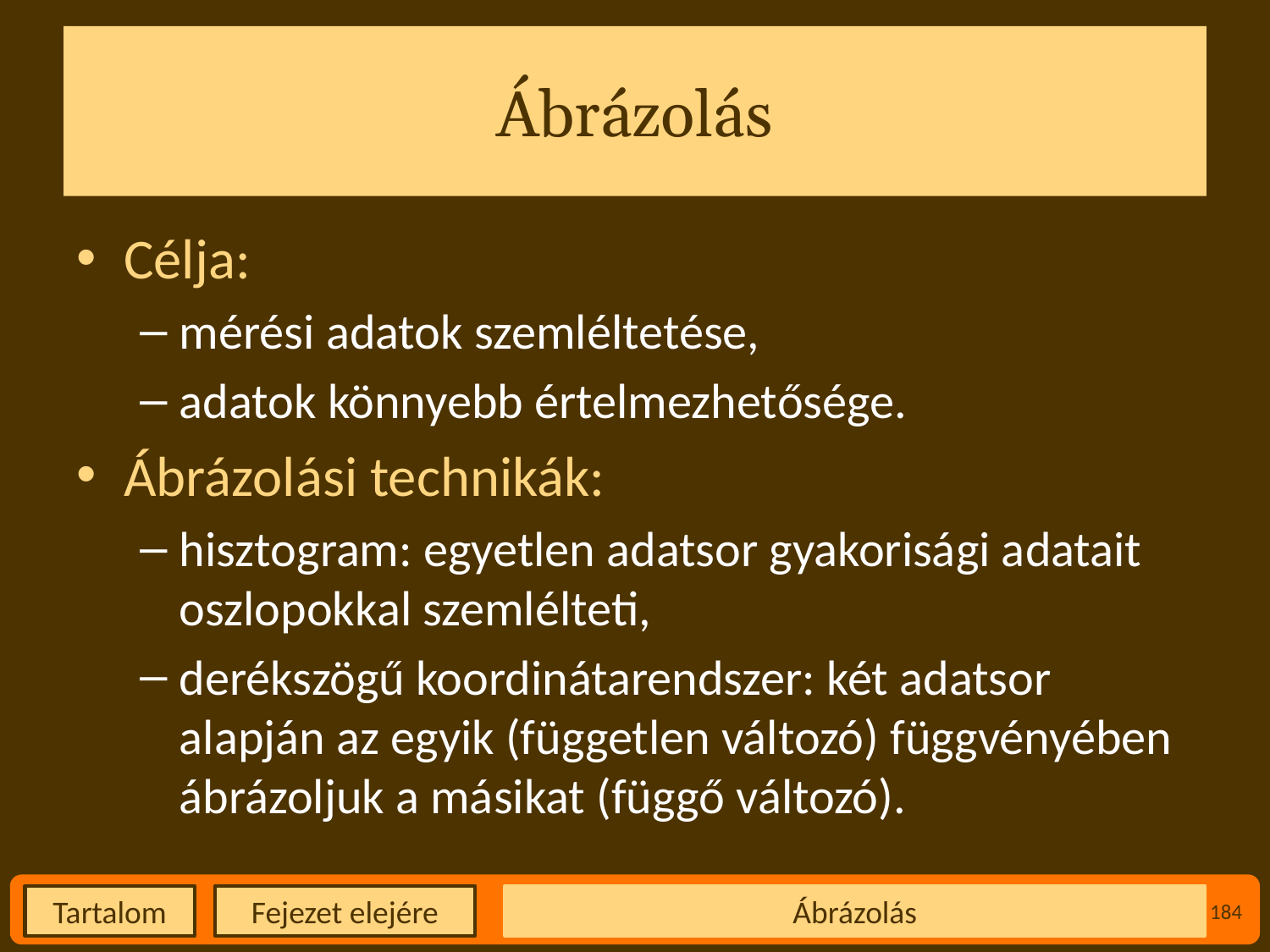

# Ábrázolás
Célja:
mérési adatok szemléltetése,
adatok könnyebb értelmezhetősége.
Ábrázolási technikák:
hisztogram: egyetlen adatsor gyakorisági adatait oszlopokkal szemlélteti,
derékszögű koordinátarendszer: két adatsor alapján az egyik (független változó) függvényében ábrázoljuk a másikat (függő változó).
Ábrázolás
184
Fejezet elejére